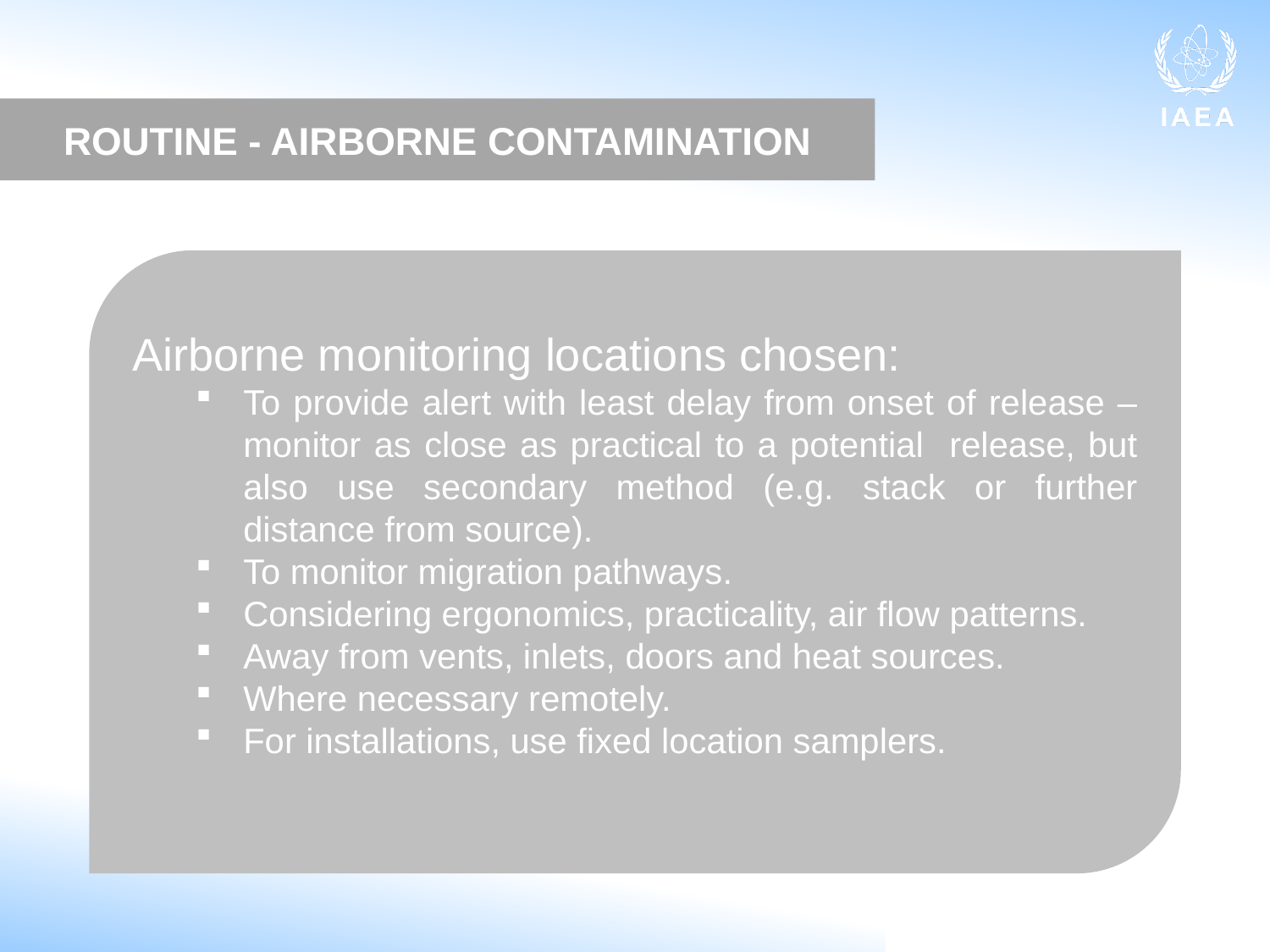

ROUTINE - AIRBORNE CONTAMINATION
Airborne monitoring locations chosen:
To provide alert with least delay from onset of release – monitor as close as practical to a potential  release, but also use secondary method (e.g. stack or further distance from source).
To monitor migration pathways.
Considering ergonomics, practicality, air flow patterns.
Away from vents, inlets, doors and heat sources.
Where necessary remotely.
For installations, use fixed location samplers.